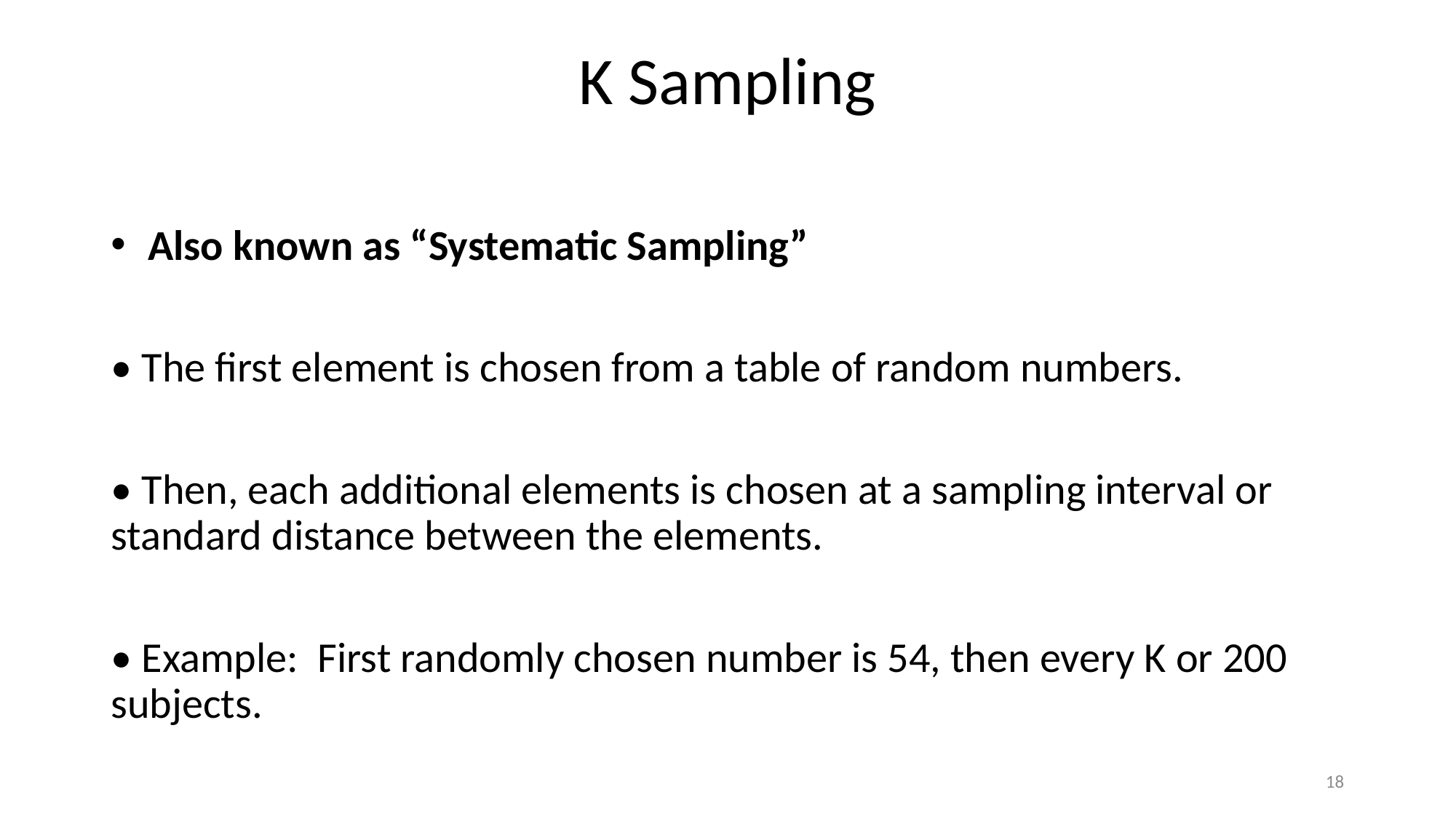

# K Sampling
 Also known as “Systematic Sampling”

• The first element is chosen from a table of random numbers.

• Then, each additional elements is chosen at a sampling interval or standard distance between the elements.

• Example:  First randomly chosen number is 54, then every K or 200 subjects.

18